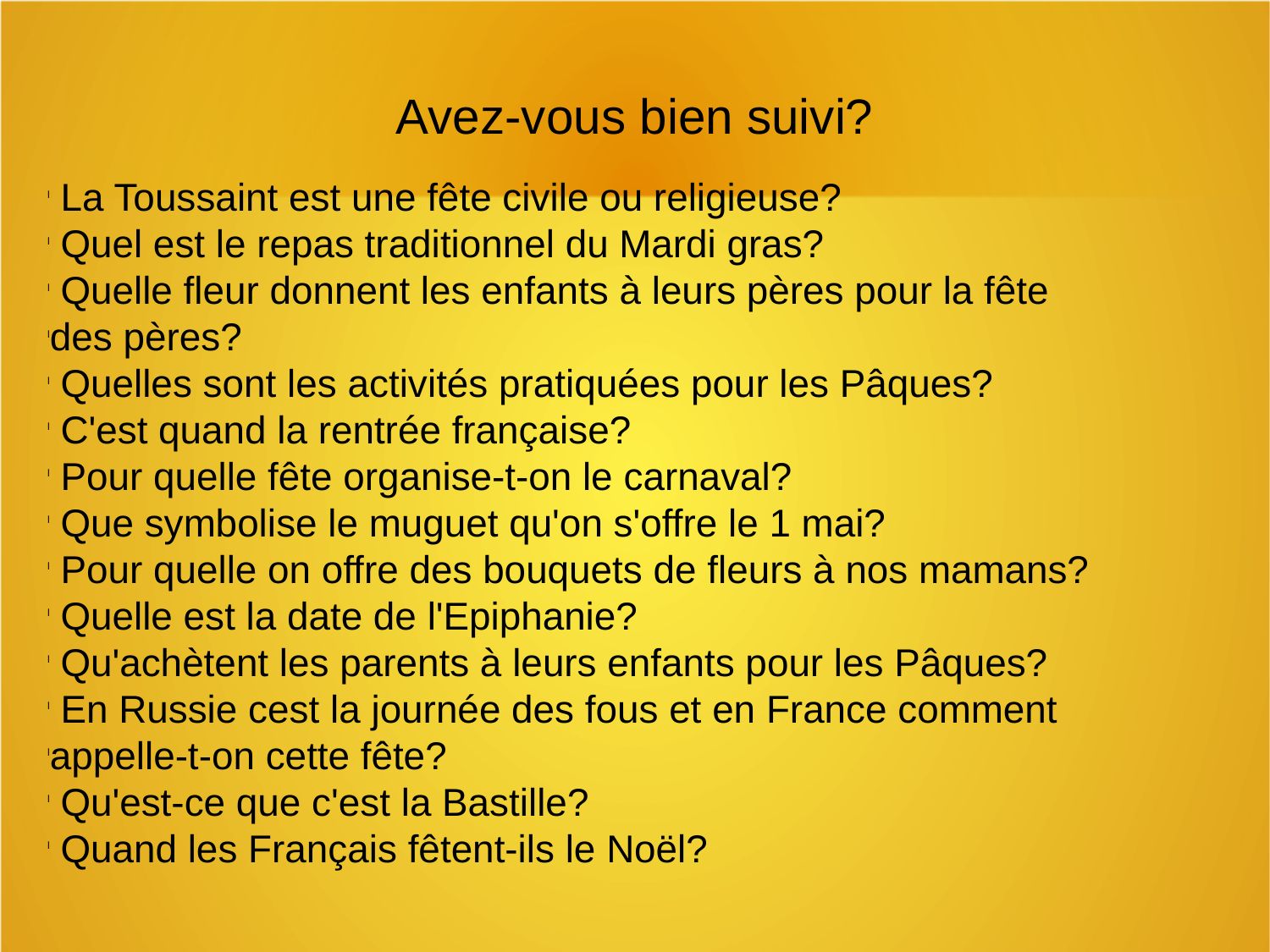

Avez-vous bien suivi?
 La Toussaint est une fête civile ou religieuse?
 Quel est le repas traditionnel du Mardi gras?
 Quelle fleur donnent les enfants à leurs pères pour la fête
des pères?
 Quelles sont les activités pratiquées pour les Pâques?
 C'est quand la rentrée française?
 Pour quelle fête organise-t-on le carnaval?
 Que symbolise le muguet qu'on s'offre le 1 mai?
 Pour quelle on offre des bouquets de fleurs à nos mamans?
 Quelle est la date de l'Epiphanie?
 Qu'achètent les parents à leurs enfants pour les Pâques?
 En Russie cest la journée des fous et en France comment
appelle-t-on cette fête?
 Qu'est-ce que c'est la Bastille?
 Quand les Français fêtent-ils le Noёl?